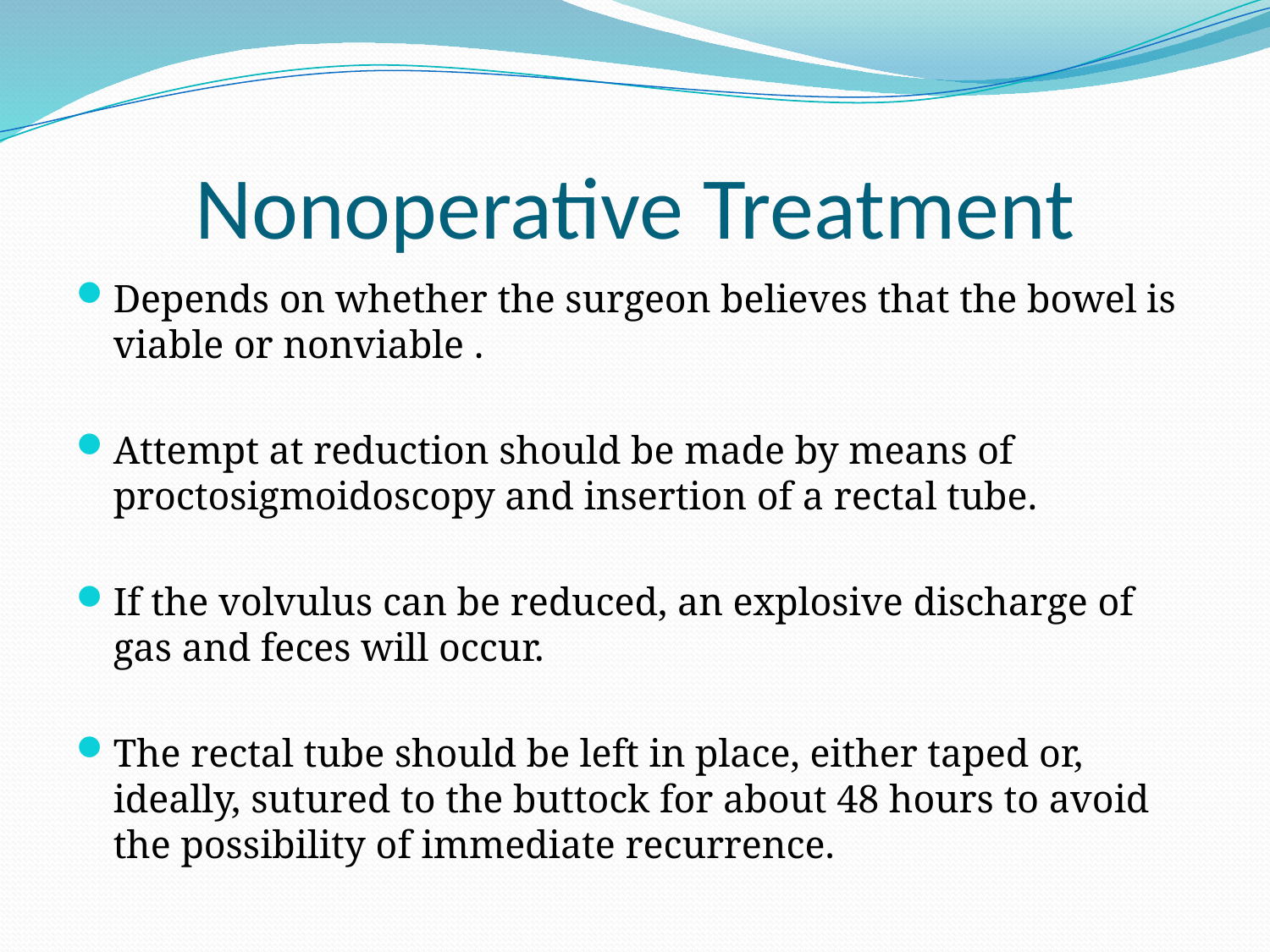

# Nonoperative Treatment
Depends on whether the surgeon believes that the bowel is viable or nonviable .

Attempt at reduction should be made by means of proctosigmoidoscopy and insertion of a rectal tube.

If the volvulus can be reduced, an explosive discharge of gas and feces will occur.

The rectal tube should be left in place, either taped or, ideally, sutured to the buttock for about 48 hours to avoid the possibility of immediate recurrence.